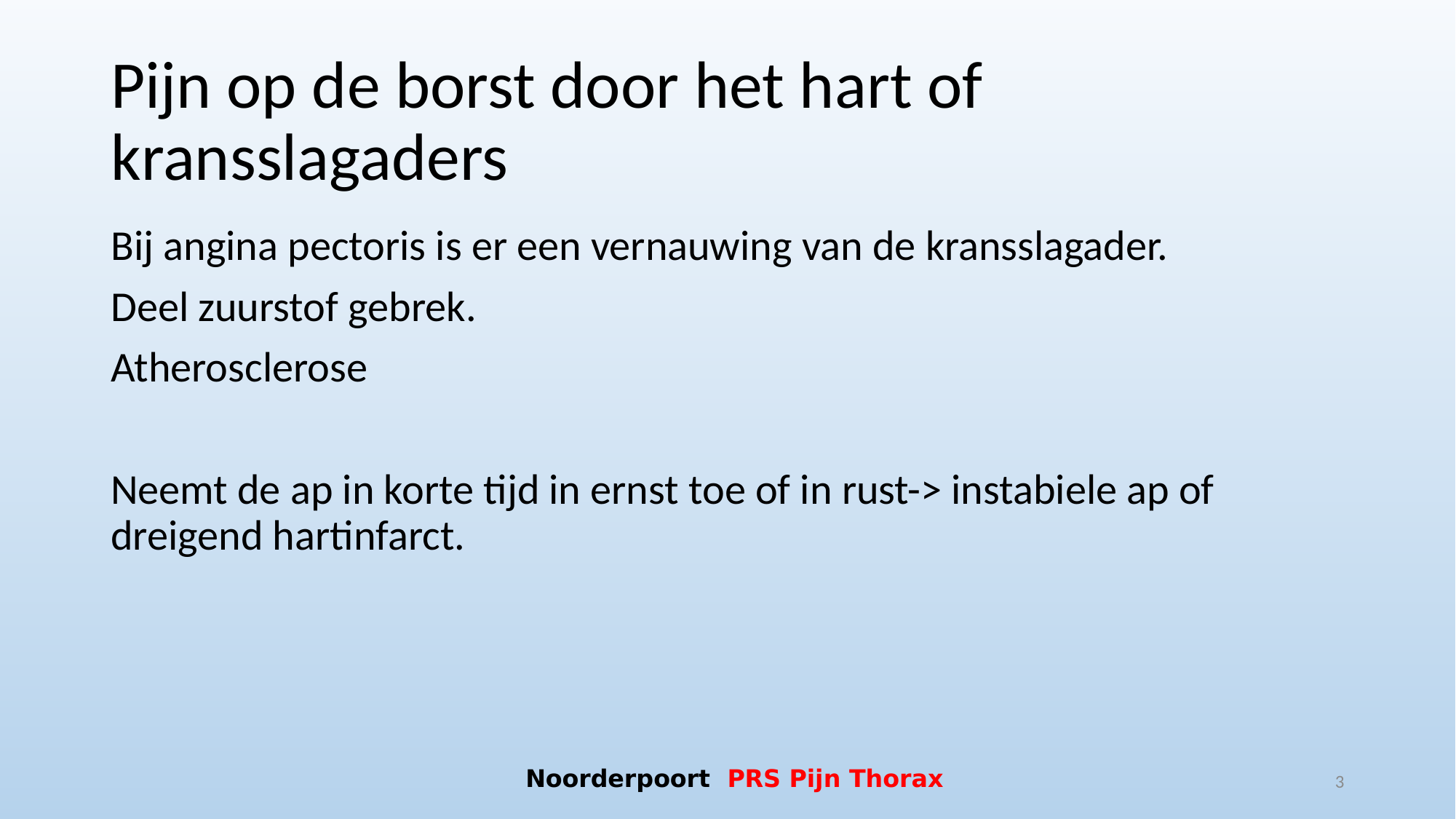

# Pijn op de borst door het hart of kransslagaders
Bij angina pectoris is er een vernauwing van de kransslagader.
Deel zuurstof gebrek.
Atherosclerose

Neemt de ap in korte tijd in ernst toe of in rust-> instabiele ap of dreigend hartinfarct.
Noorderpoort  PRS Pijn Thorax
3